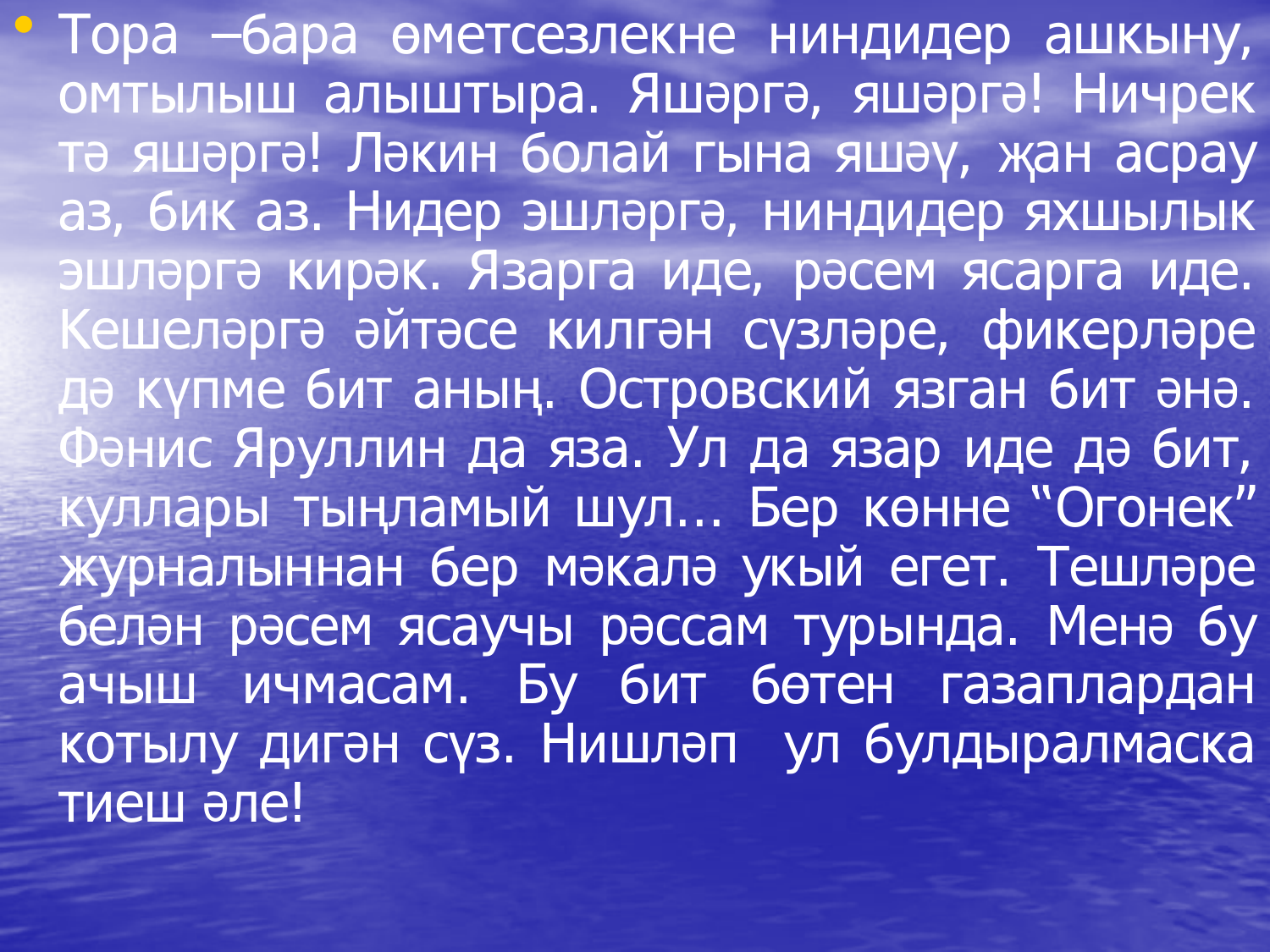

Тора –бара өметсезлекне ниндидер ашкыну, омтылыш алыштыра. Яшәргә, яшәргә! Ничрек тә яшәргә! Ләкин болай гына яшәү, җан асрау аз, бик аз. Нидер эшләргә, ниндидер яхшылык эшләргә кирәк. Язарга иде, рәсем ясарга иде. Кешеләргә әйтәсе килгән сүзләре, фикерләре дә күпме бит аның. Островский язган бит әнә. Фәнис Яруллин да яза. Ул да язар иде дә бит, куллары тыңламый шул... Бер көнне “Огонек” журналыннан бер мәкалә укый егет. Тешләре белән рәсем ясаучы рәссам турында. Менә бу ачыш ичмасам. Бу бит бөтен газаплардан котылу дигән сүз. Нишләп  ул булдыралмаска тиеш әле!